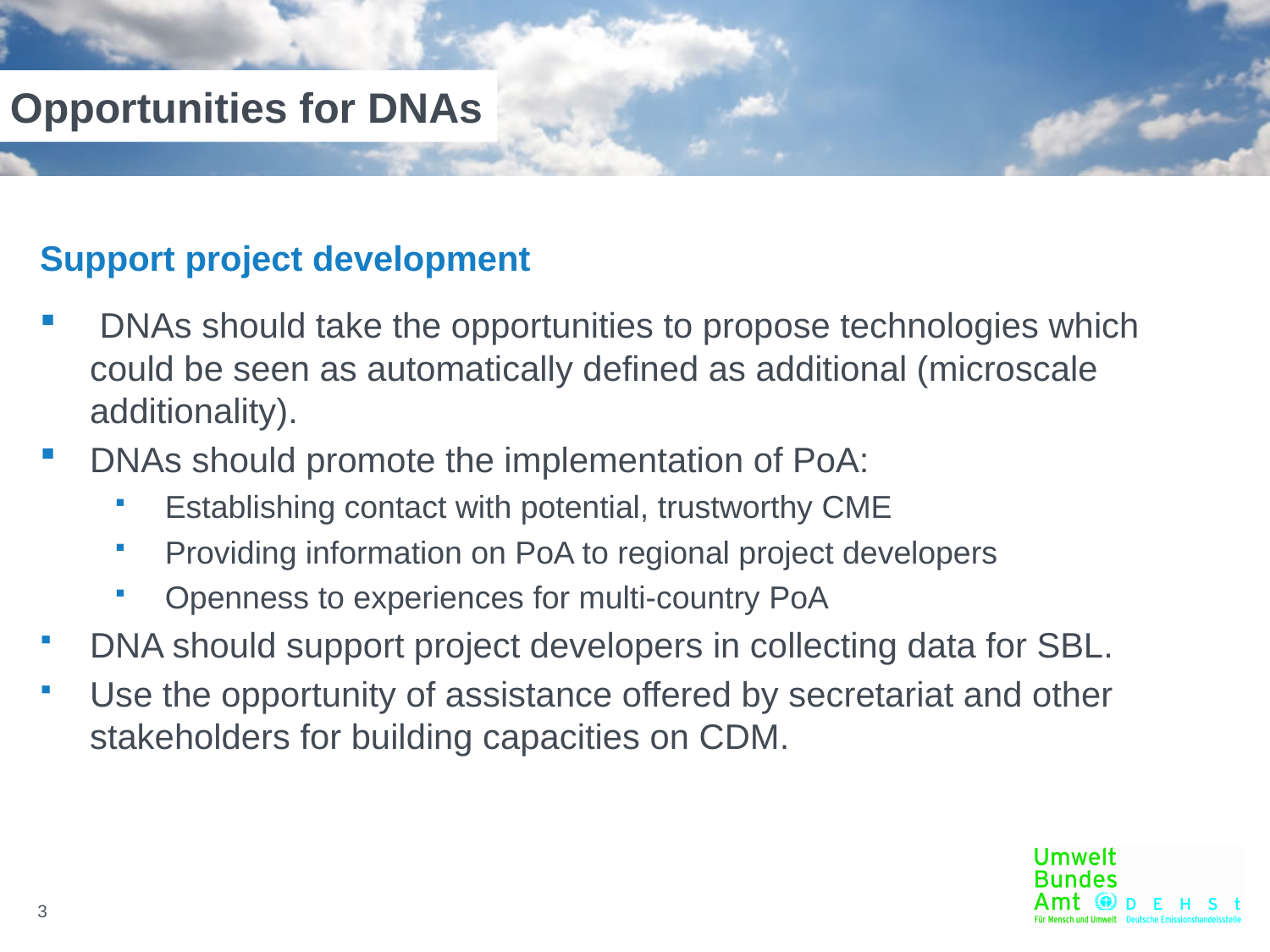

# Opportunities for DNAs
Support project development
 DNAs should take the opportunities to propose technologies which could be seen as automatically defined as additional (microscale additionality).
DNAs should promote the implementation of PoA:
Establishing contact with potential, trustworthy CME
Providing information on PoA to regional project developers
Openness to experiences for multi-country PoA
DNA should support project developers in collecting data for SBL.
Use the opportunity of assistance offered by secretariat and other stakeholders for building capacities on CDM.

3